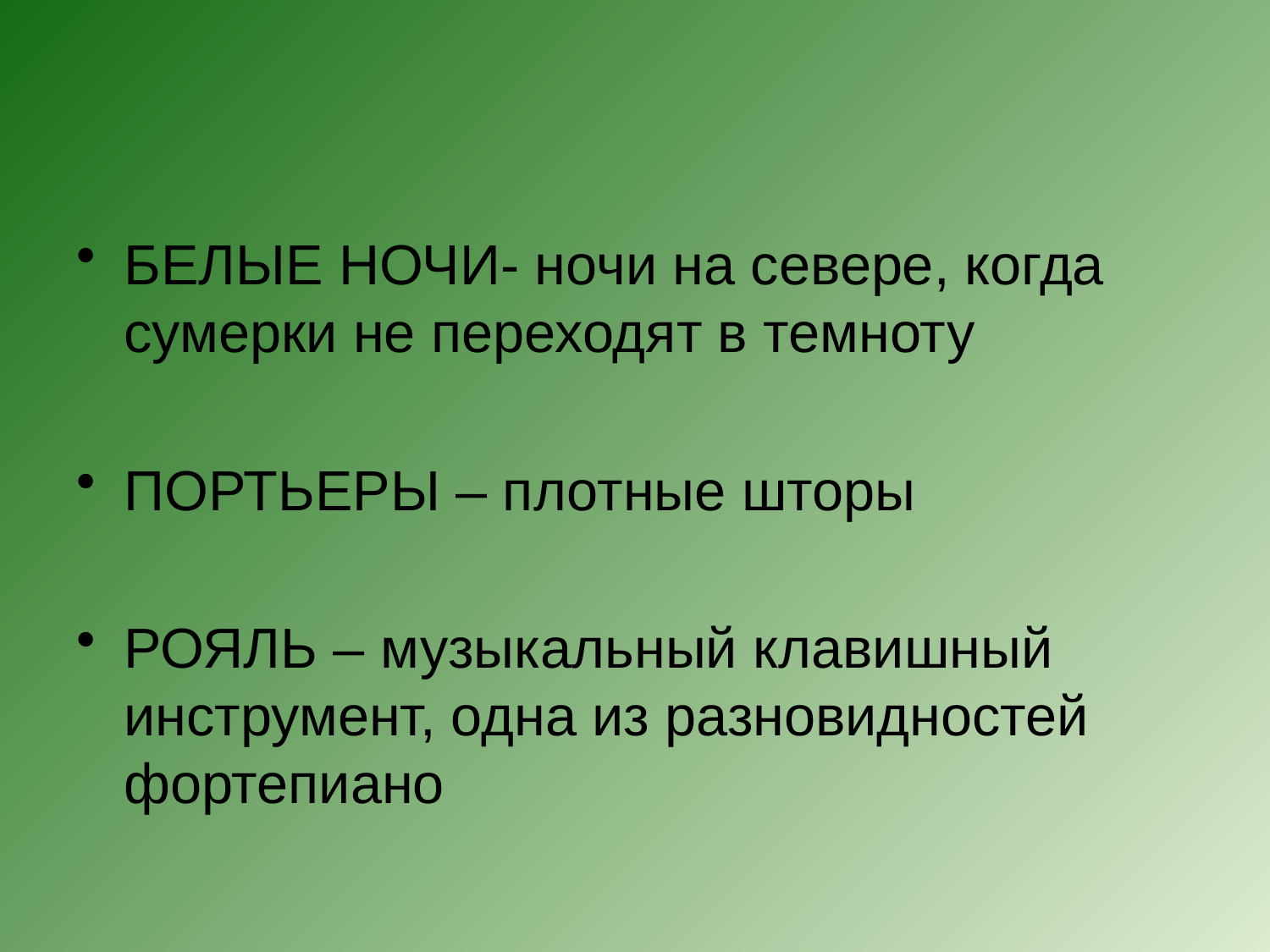

#
БЕЛЫЕ НОЧИ- ночи на севере, когда сумерки не переходят в темноту

ПОРТЬЕРЫ – плотные шторы

РОЯЛЬ – музыкальный клавишный инструмент, одна из разновидностей фортепиано